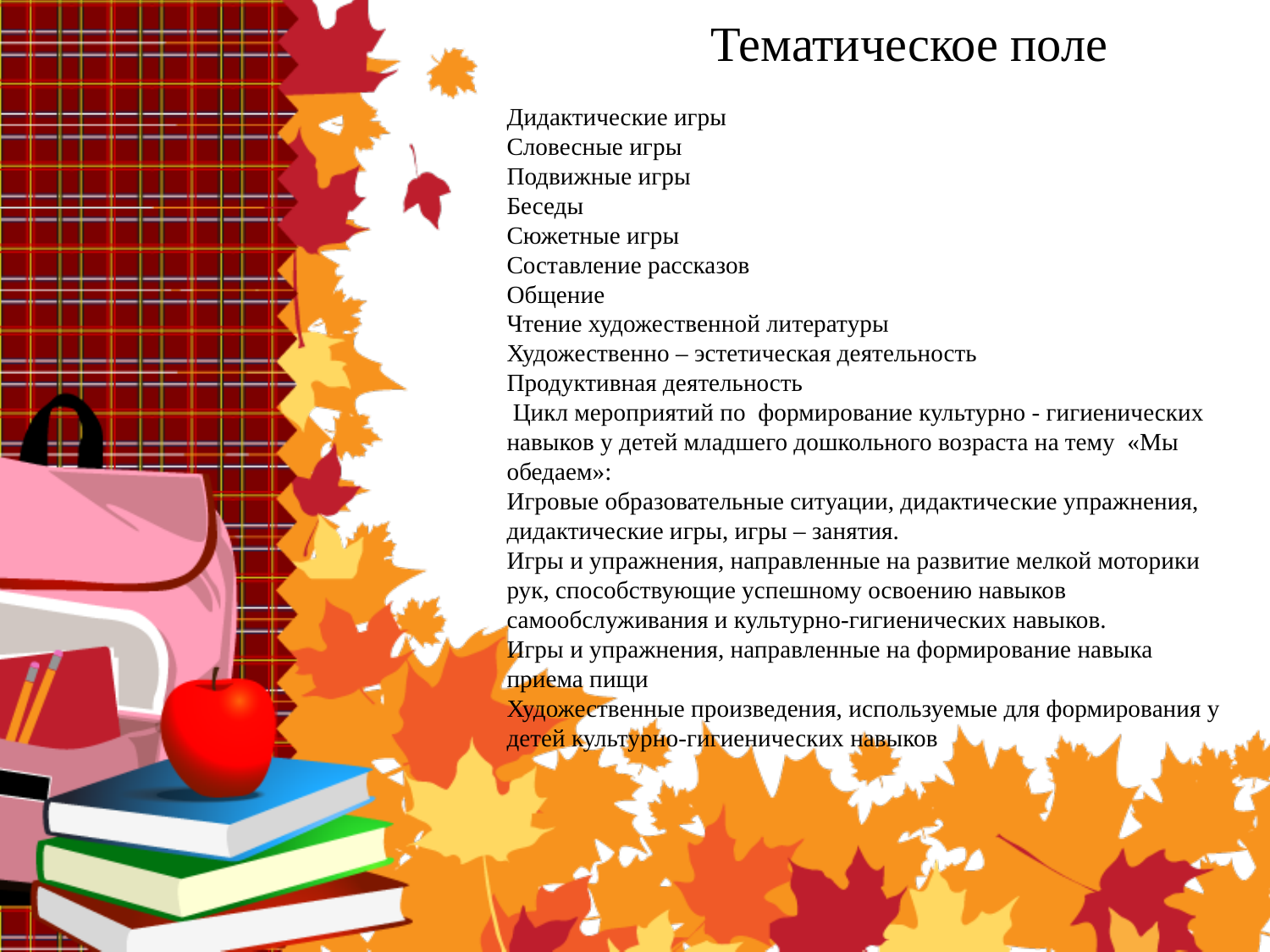

# Тематическое поле Дидактические игры Словесные игры Подвижные игры Беседы Сюжетные игры Составление рассказов Общение Чтение художественной литературы Художественно – эстетическая деятельность Продуктивная деятельность Цикл мероприятий по  формирование культурно - гигиенических навыков у детей младшего дошкольного возраста на тему  «Мы обедаем»: Игровые образовательные ситуации, дидактические упражнения, дидактические игры, игры – занятия. Игры и упражнения, направленные на развитие мелкой моторики рук, способствующие успешному освоению навыков самообслуживания и культурно-гигиенических навыков. Игры и упражнения, направленные на формирование навыка приема пищи Художественные произведения, используемые для формирования у детей культурно-гигиенических навыков